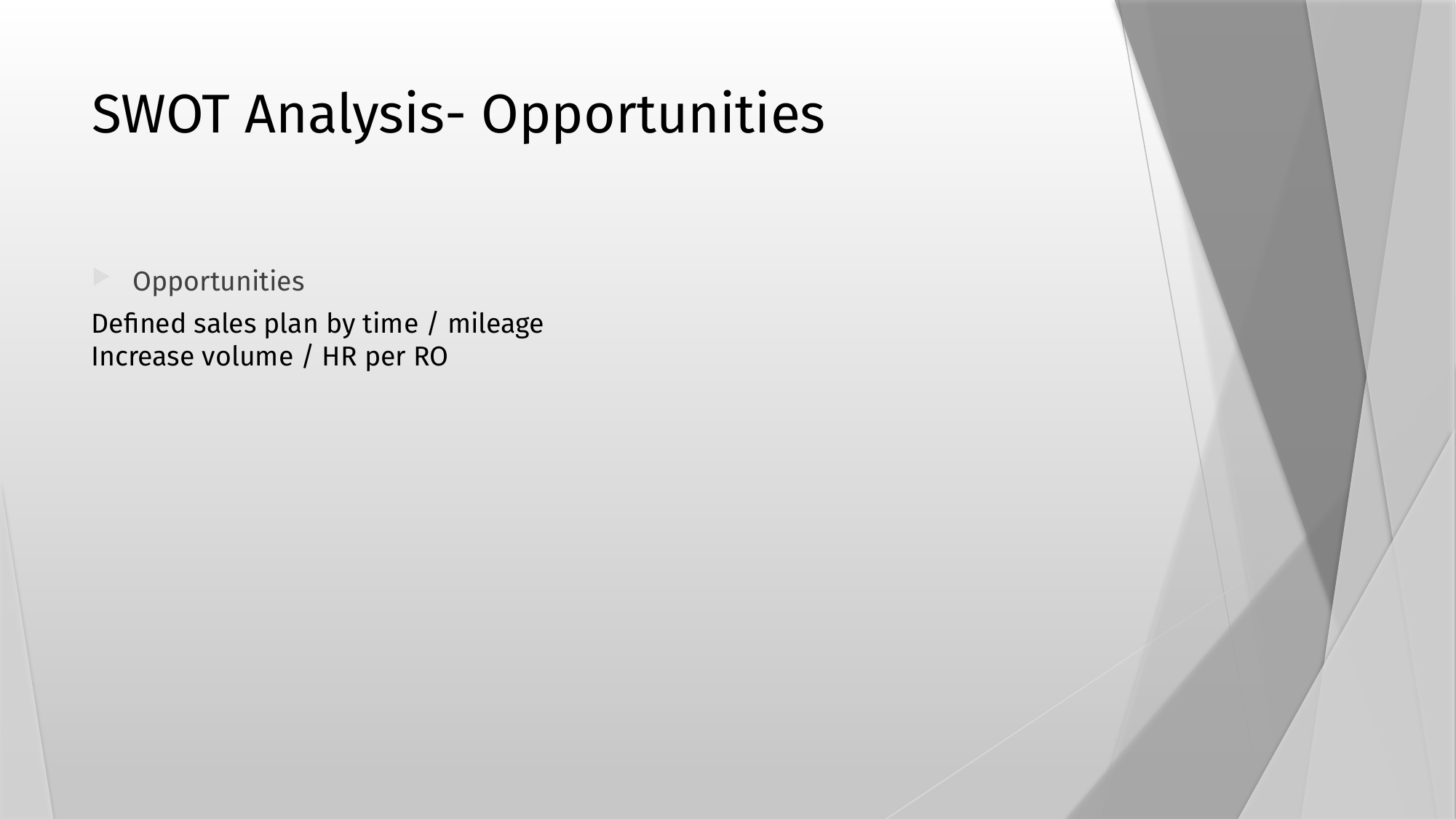

# SWOT Analysis- Opportunities
Opportunities

Defined sales plan by time / mileage
Increase volume / HR per RO